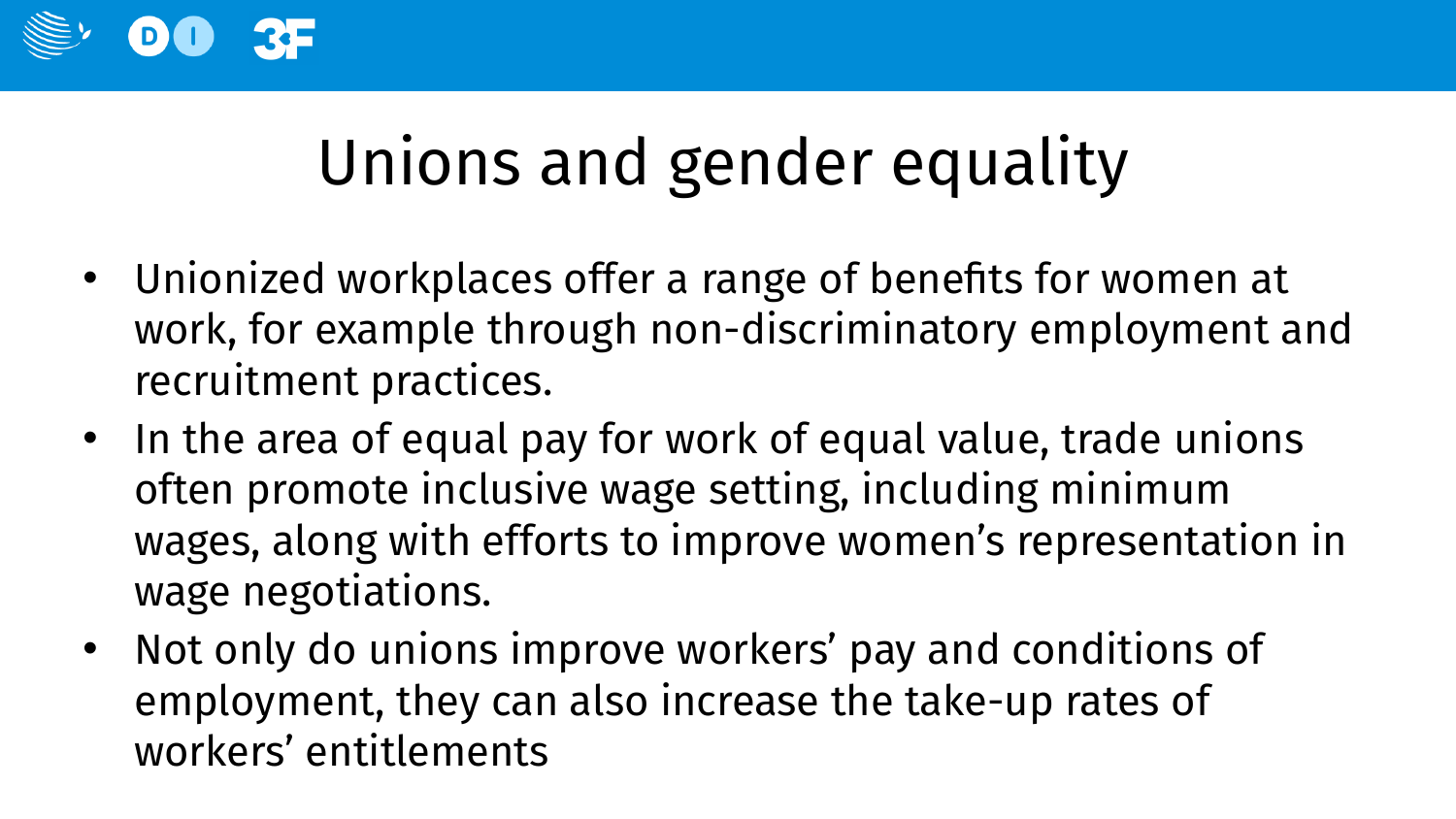

# Unions and gender equality
Unionized workplaces offer a range of benefits for women at work, for example through non-discriminatory employment and recruitment practices.
In the area of equal pay for work of equal value, trade unions often promote inclusive wage setting, including minimum wages, along with efforts to improve women’s representation in wage negotiations.
Not only do unions improve workers’ pay and conditions of employment, they can also increase the take-up rates of workers’ entitlements